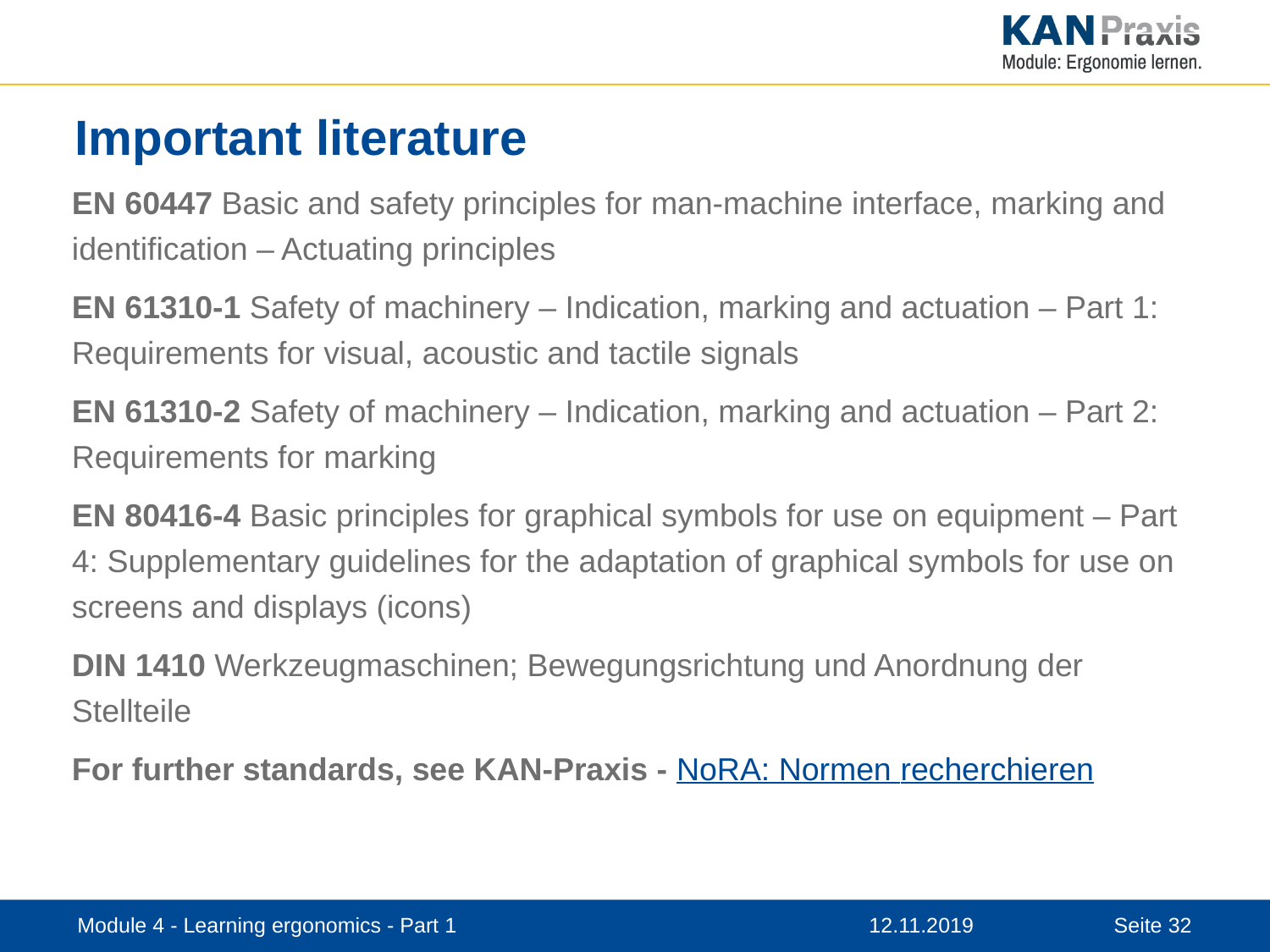

# Important literature
EN 60447 Basic and safety principles for man-machine interface, marking and identification – Actuating principles
EN 61310-1 Safety of machinery – Indication, marking and actuation – Part 1: Requirements for visual, acoustic and tactile signals
EN 61310-2 Safety of machinery – Indication, marking and actuation – Part 2: Requirements for marking
EN 80416-4 Basic principles for graphical symbols for use on equipment – Part 4: Supplementary guidelines for the adaptation of graphical symbols for use on screens and displays (icons)
DIN 1410 Werkzeugmaschinen; Bewegungsrichtung und Anordnung der Stellteile
For further standards, see KAN-Praxis - NoRA: Normen recherchieren

Module 4 - Learning ergonomics - Part 1
12.11.2019
32